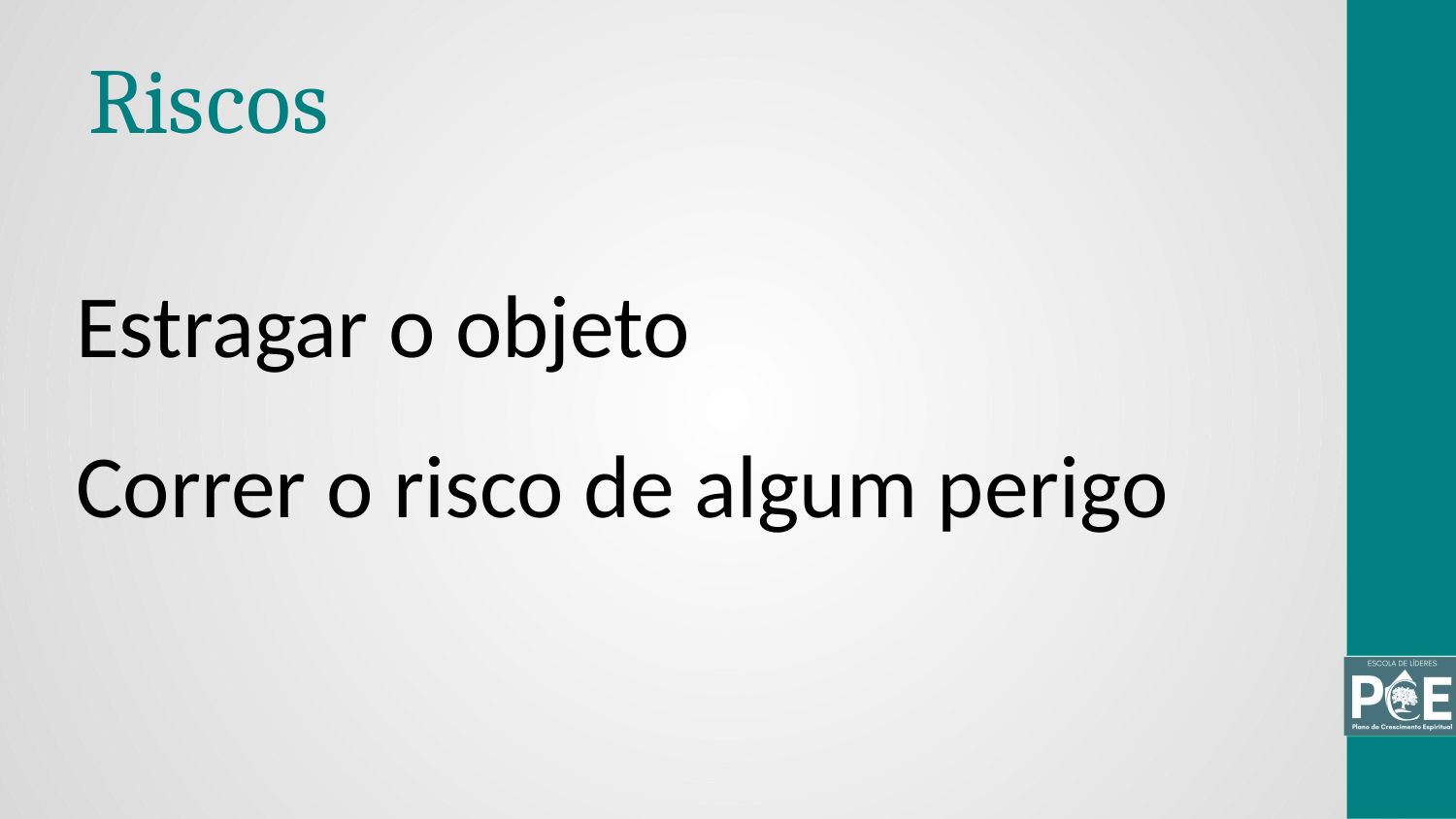

Riscos
Estragar o objeto
Correr o risco de algum perigo